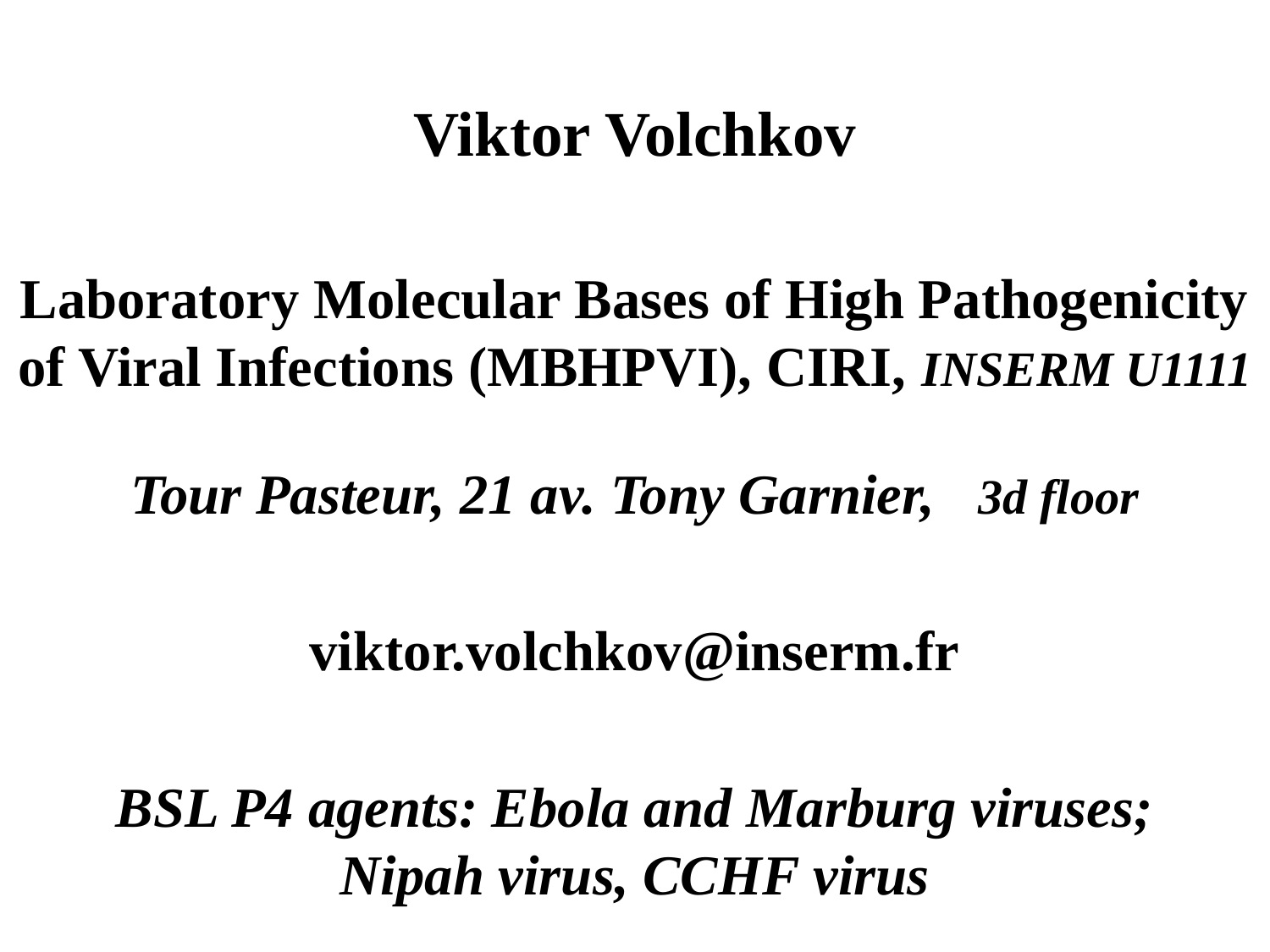

Viktor Volchkov
Laboratory Molecular Bases of High Pathogenicity of Viral Infections (MBHPVI), CIRI, INSERM U1111
Tour Pasteur, 21 av. Tony Garnier,   3d floor
viktor.volchkov@inserm.fr
BSL P4 agents: Ebola and Marburg viruses; Nipah virus, CCHF virus